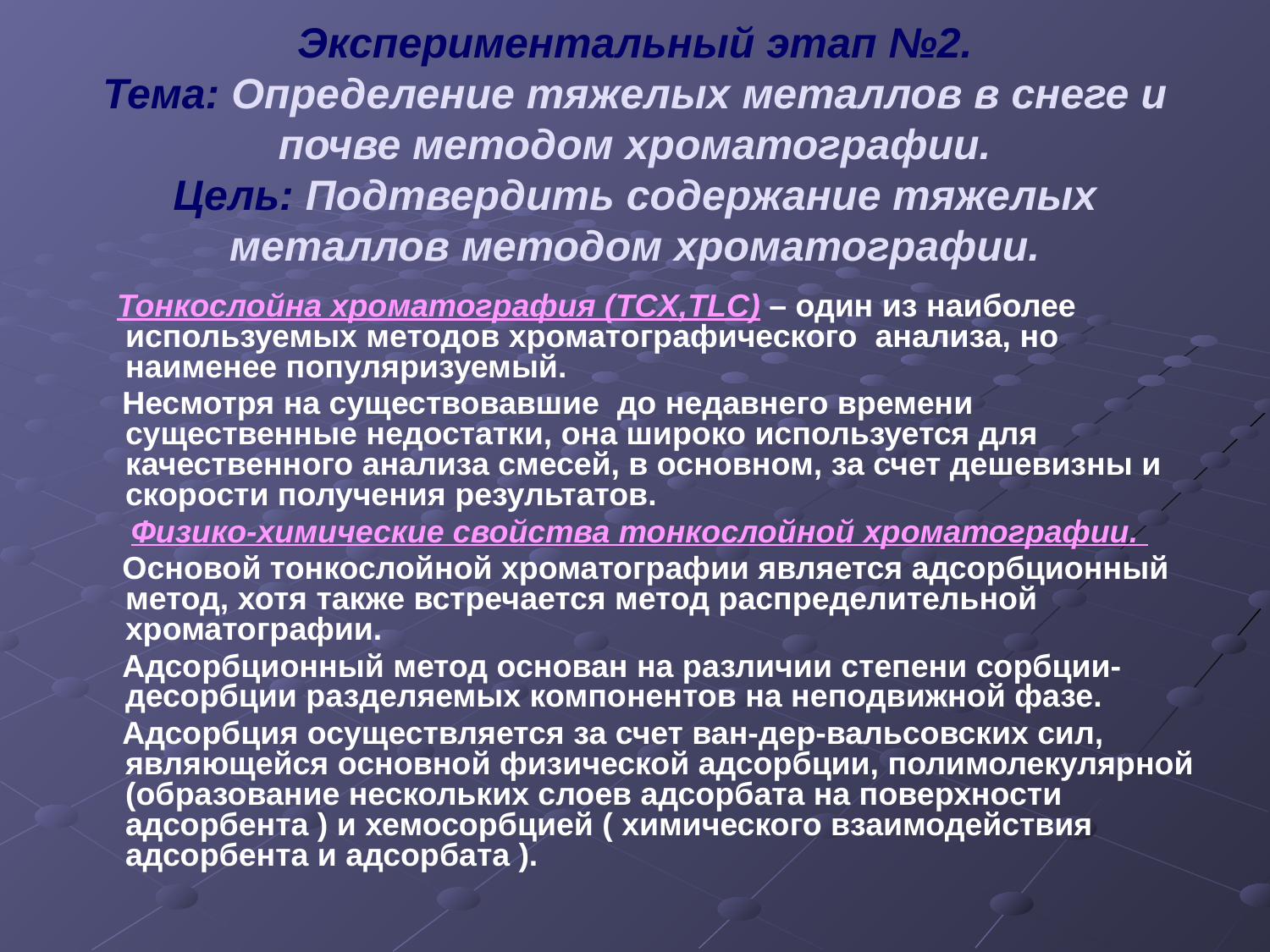

# Экспериментальный этап №2. Тема: Определение тяжелых металлов в снеге и почве методом хроматографии. Цель: Подтвердить содержание тяжелых металлов методом хроматографии.
     Тонкослойна хроматография (TCX,TLC) – один из наиболее используемых методов хроматографического  анализа, но наименее популяризуемый.
     Несмотря на существовавшие  до недавнего времени существенные недостатки, она широко используется для качественного анализа смесей, в основном, за счет дешевизны и скорости получения результатов.
      Физико-химические свойства тонкослойной хроматографии.
     Основой тонкослойной хроматографии является адсорбционный метод, хотя также встречается метод распределительной хроматографии.
     Адсорбционный метод основан на различии степени сорбции-десорбции разделяемых компонентов на неподвижной фазе.
     Адсорбция осуществляется за счет ван-дер-вальсовских сил, являющейся основной физической адсорбции, полимолекулярной (образование нескольких слоев адсорбата на поверхности адсорбента ) и хемосорбцией ( химического взаимодействия адсорбента и адсорбата ).